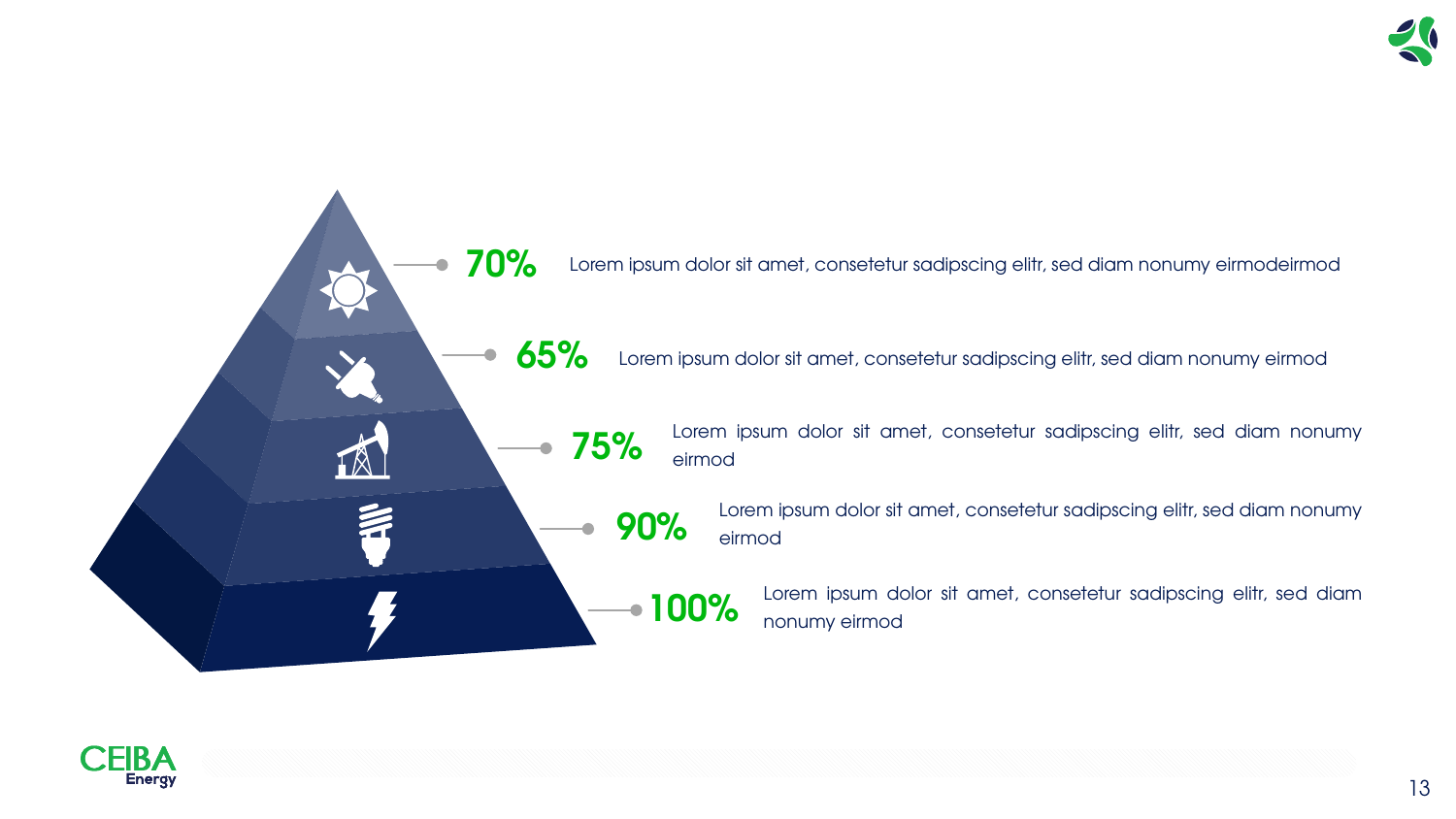

#

70%

65%

75%

90%
100%

Lorem ipsum dolor sit amet, consetetur sadipscing elitr, sed diam nonumy eirmodeirmod
Lorem ipsum dolor sit amet, consetetur sadipscing elitr, sed diam nonumy eirmod
Lorem ipsum dolor sit amet, consetetur sadipscing elitr, sed diam nonumy eirmod
Lorem ipsum dolor sit amet, consetetur sadipscing elitr, sed diam nonumy eirmod
Lorem ipsum dolor sit amet, consetetur sadipscing elitr, sed diam nonumy eirmod